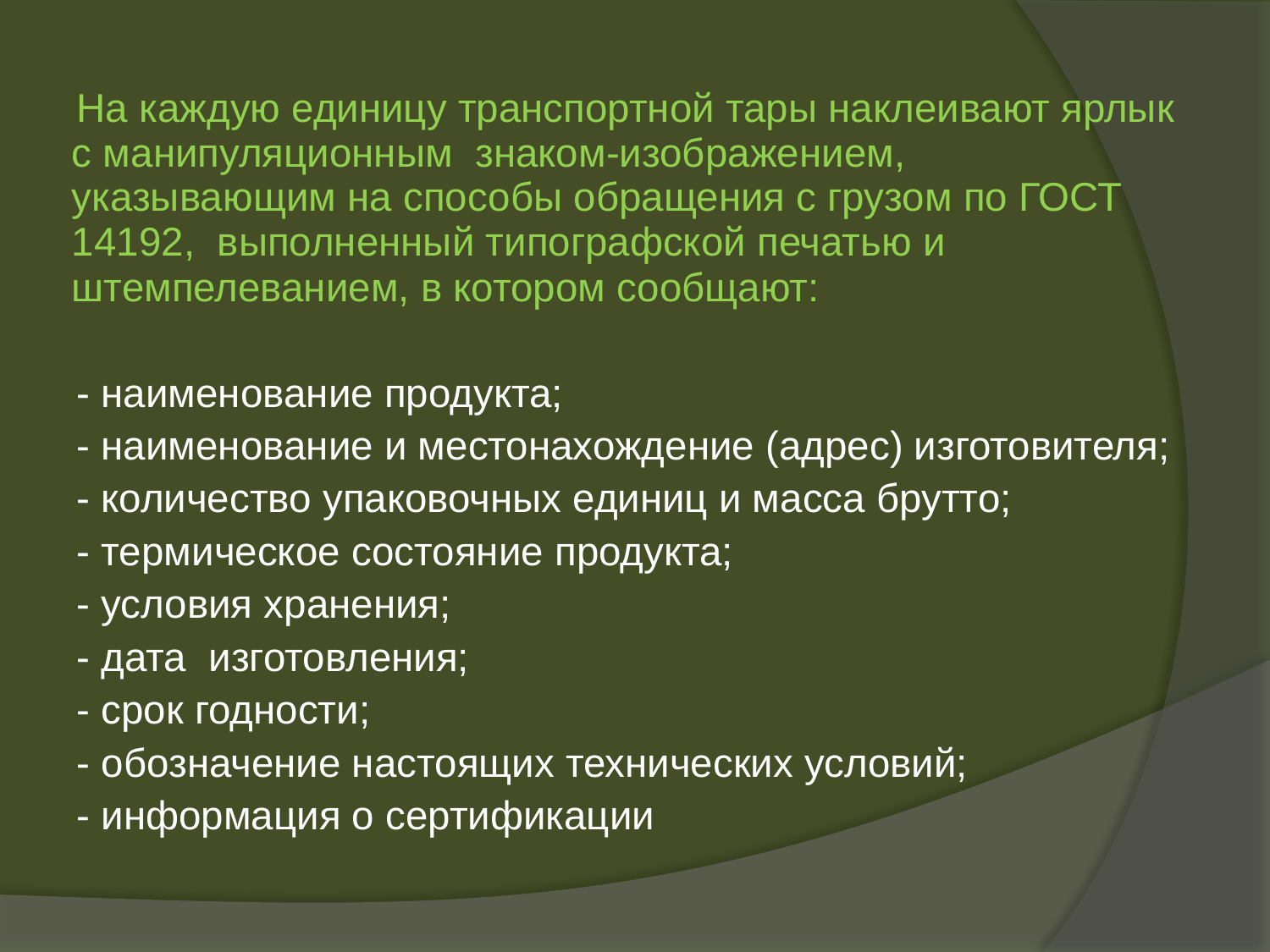

На каждую единицу транспортной тары наклеивают ярлык с манипуляционным  знаком-изображением,  указывающим на способы обращения с грузом по ГОСТ 14192,  выполненный типографской печатью и штемпелеванием, в котором сообщают:

- наименование продукта;
- наименование и местонахождение (адрес) изготовителя;
- количество упаковочных единиц и масса брутто;
- термическое состояние продукта;
- условия хранения;
- дата  изготовления;
- срок годности;
- обозначение настоящих технических условий;
- информация о сертификации